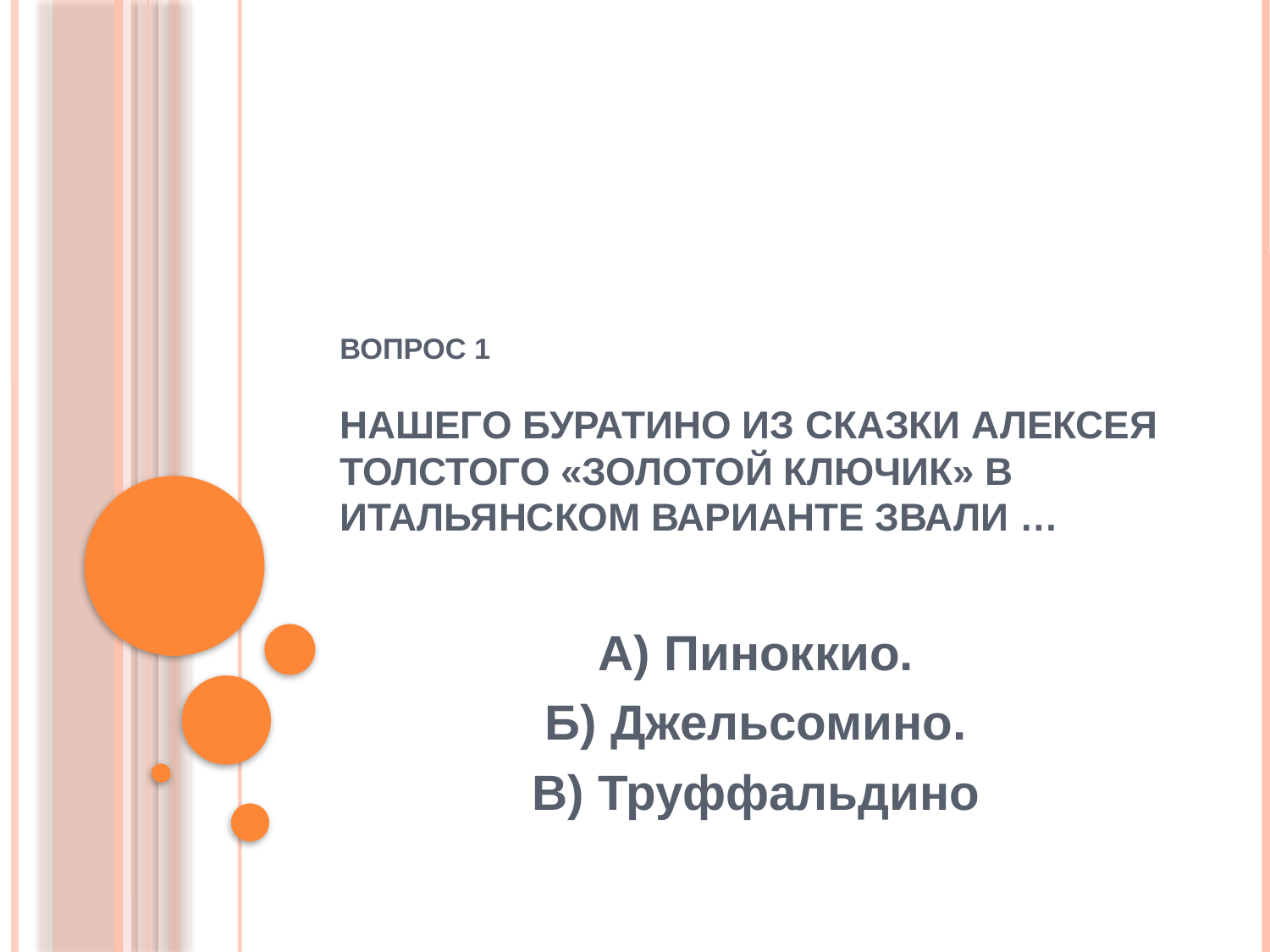

# Вопрос 1 Нашего Буратино из сказки Алексея Толстого «Золотой ключик» в итальянском варианте звали …
А) Пиноккио.
Б) Джельсомино.
В) Труффальдино